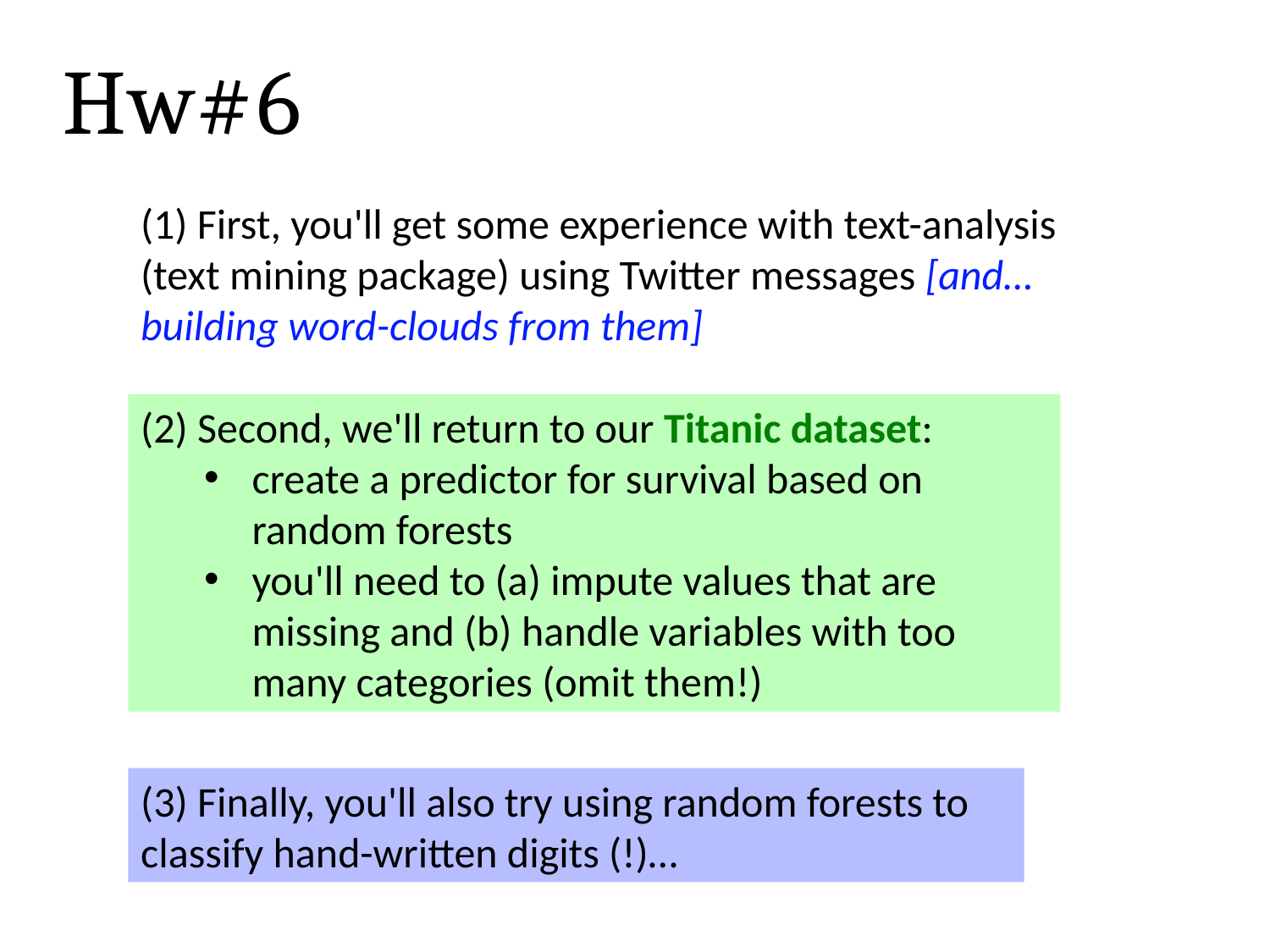

Hw#6
(1) First, you'll get some experience with text-analysis (text mining package) using Twitter messages [and… building word-clouds from them]
(2) Second, we'll return to our Titanic dataset:
create a predictor for survival based on random forests
you'll need to (a) impute values that are missing and (b) handle variables with too many categories (omit them!)
(3) Finally, you'll also try using random forests to classify hand-written digits (!)…